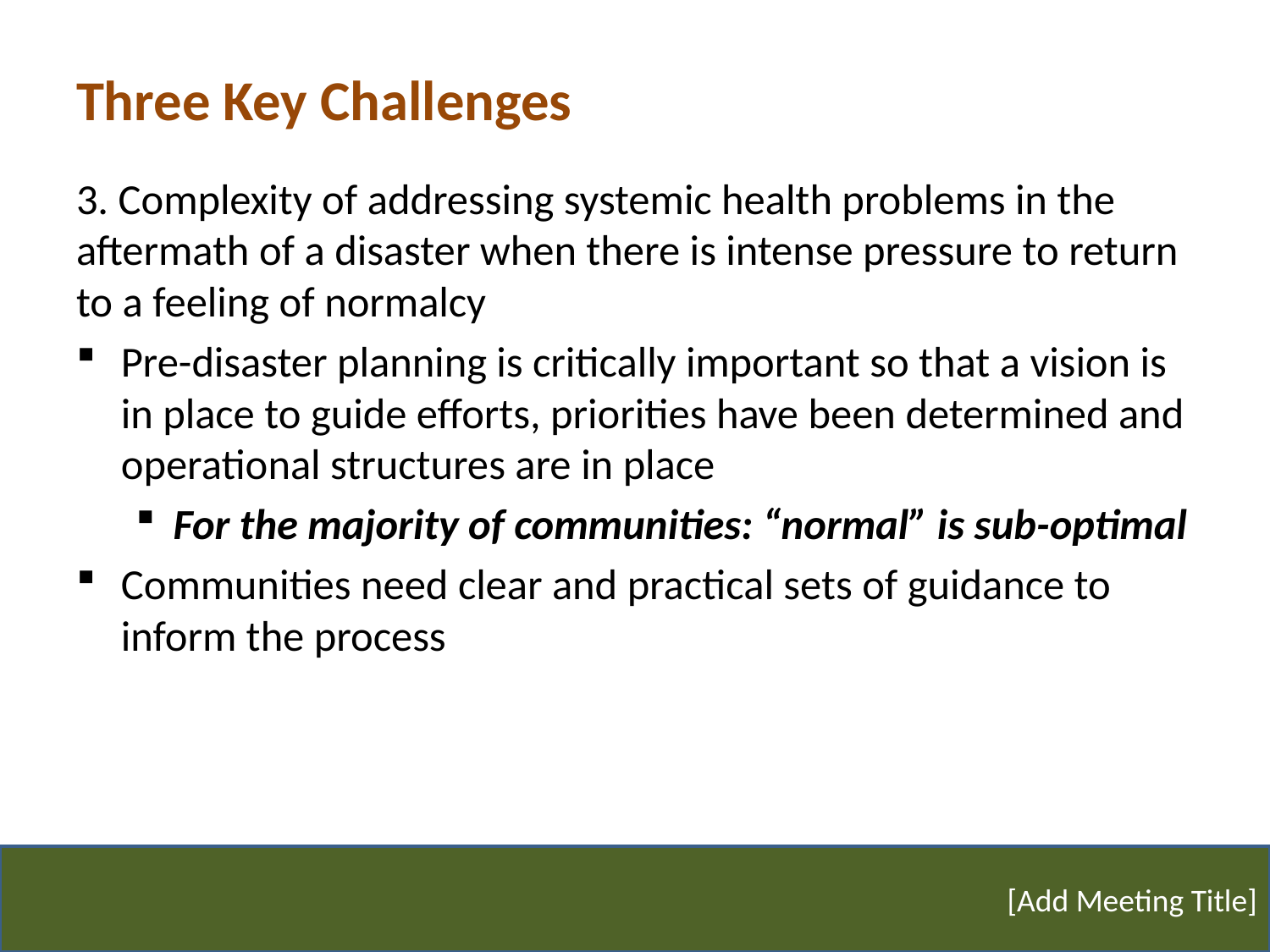

# Three Key Challenges
3. Complexity of addressing systemic health problems in the aftermath of a disaster when there is intense pressure to return to a feeling of normalcy
Pre-disaster planning is critically important so that a vision is in place to guide efforts, priorities have been determined and operational structures are in place
For the majority of communities: “normal” is sub-optimal
Communities need clear and practical sets of guidance to inform the process

[Add Meeting Title]